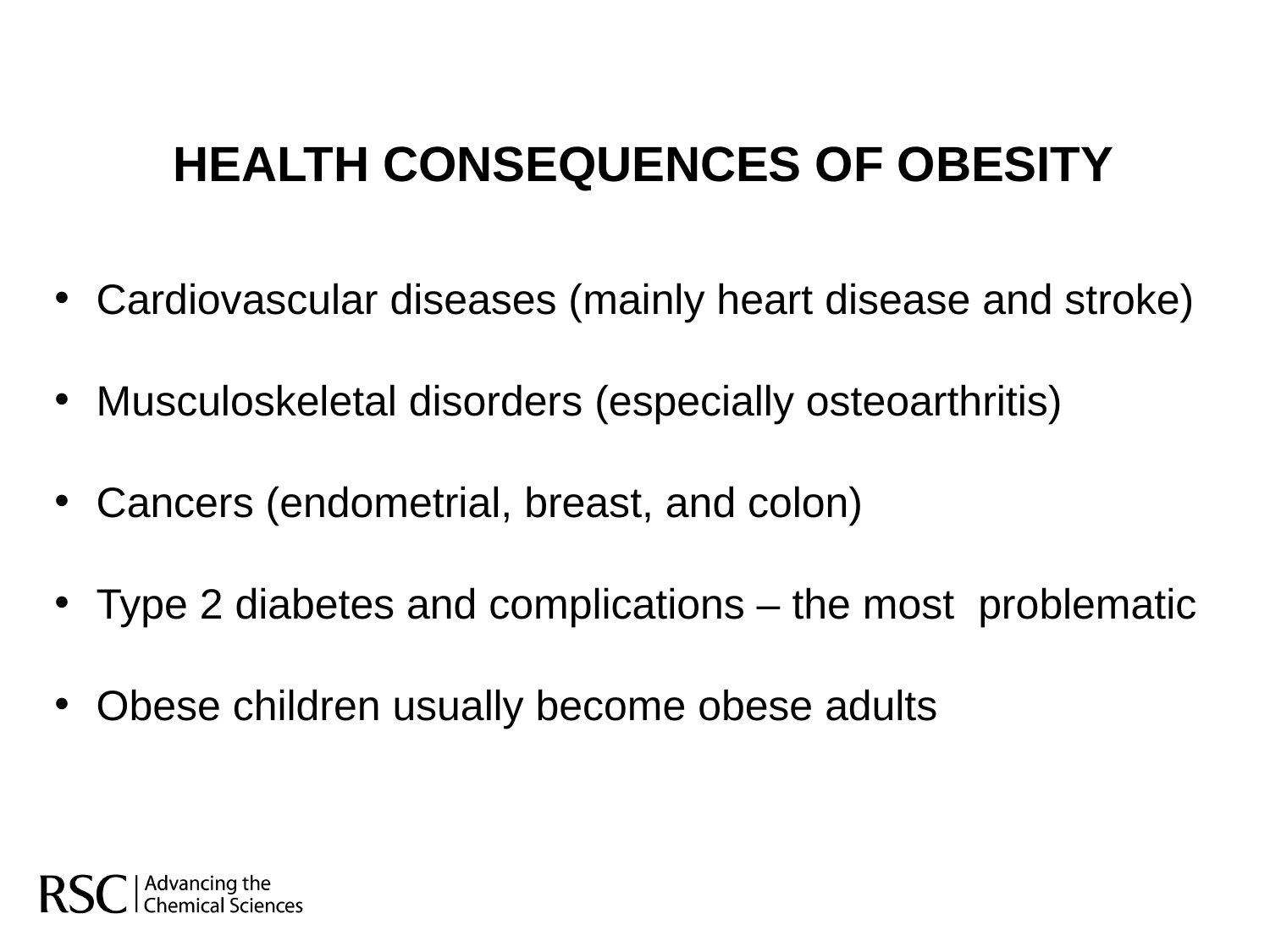

HEALTH CONSEQUENCES OF OBESITY
 Cardiovascular diseases (mainly heart disease and stroke)

 Musculoskeletal disorders (especially osteoarthritis)

 Cancers (endometrial, breast, and colon)

 Type 2 diabetes and complications – the most  problematic

 Obese children usually become obese adults